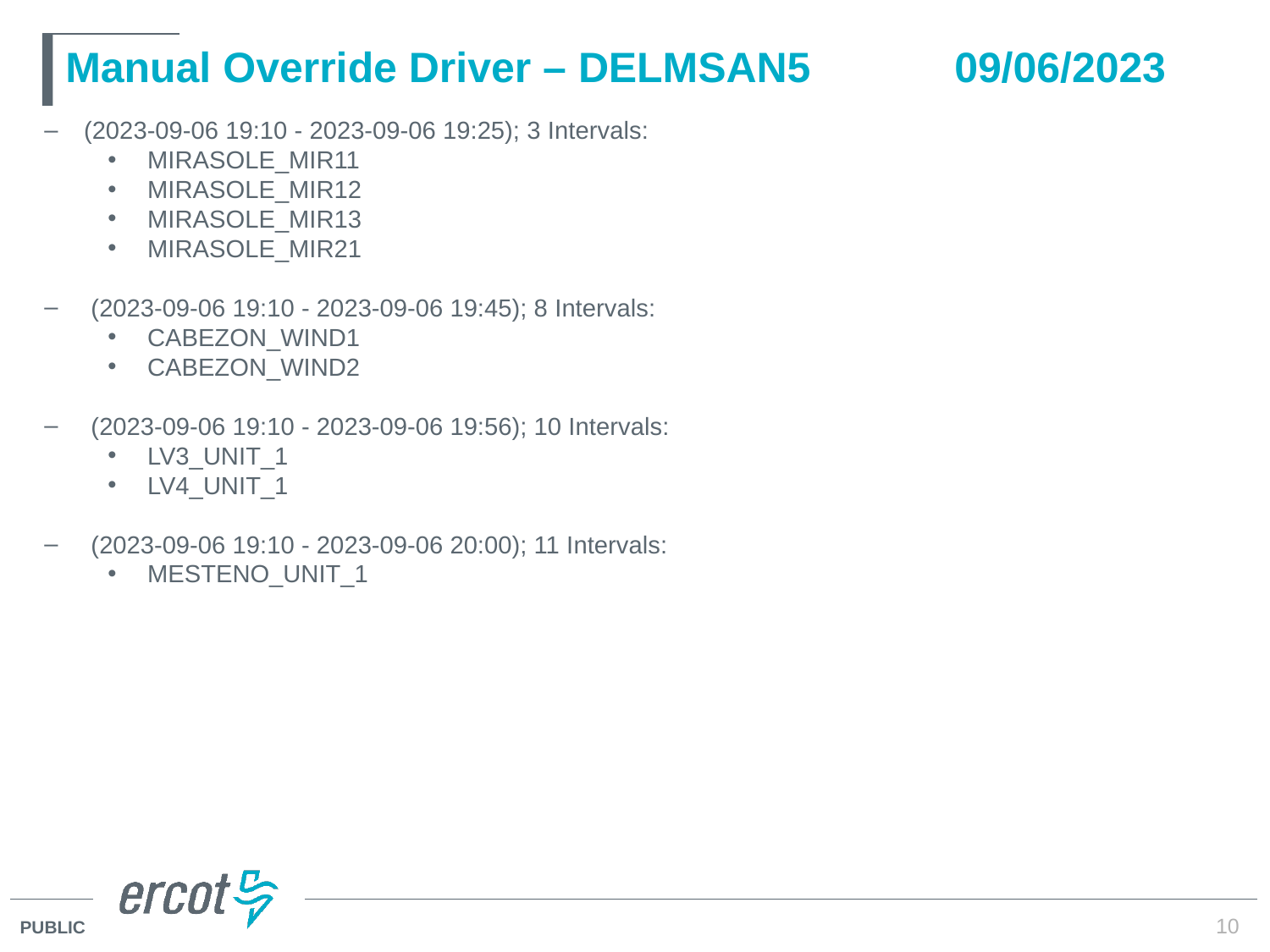

# Manual Override Driver – DELMSAN5		09/06/2023
(2023-09-06 19:10 - 2023-09-06 19:25); 3 Intervals:
MIRASOLE_MIR11
MIRASOLE_MIR12
MIRASOLE_MIR13
MIRASOLE_MIR21

 (2023-09-06 19:10 - 2023-09-06 19:45); 8 Intervals:
CABEZON_WIND1
CABEZON_WIND2

 (2023-09-06 19:10 - 2023-09-06 19:56); 10 Intervals:
LV3_UNIT_1
LV4_UNIT_1

 (2023-09-06 19:10 - 2023-09-06 20:00); 11 Intervals:
MESTENO_UNIT_1
10